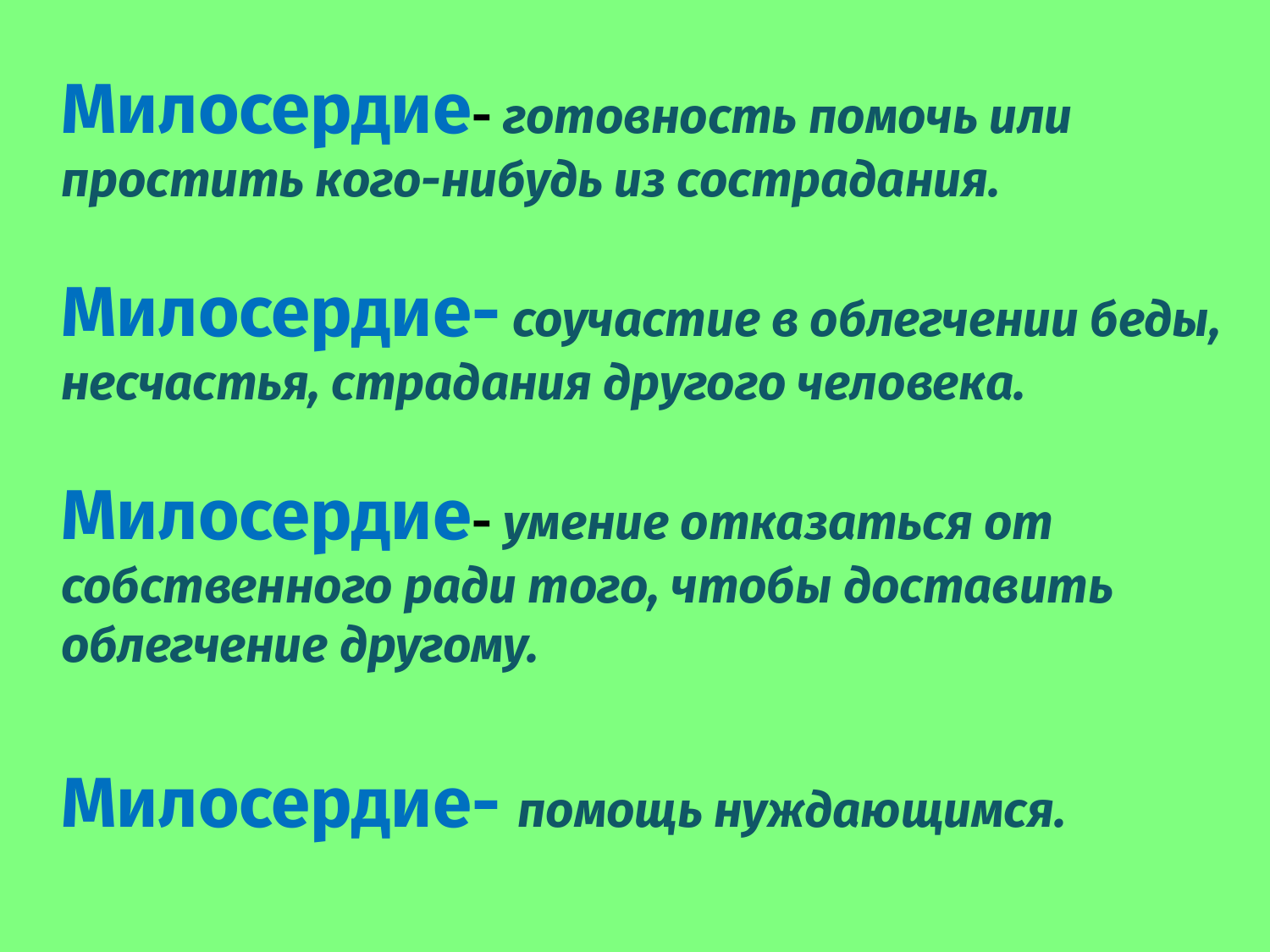

Милосердие- готовность помочь или простить кого-нибудь из сострадания.

Милосердие- соучастие в облегчении беды, несчастья, страдания другого человека.

Милосердие- умение отказаться от собственного ради того, чтобы доставить облегчение другому.

Милосердие- помощь нуждающимся.